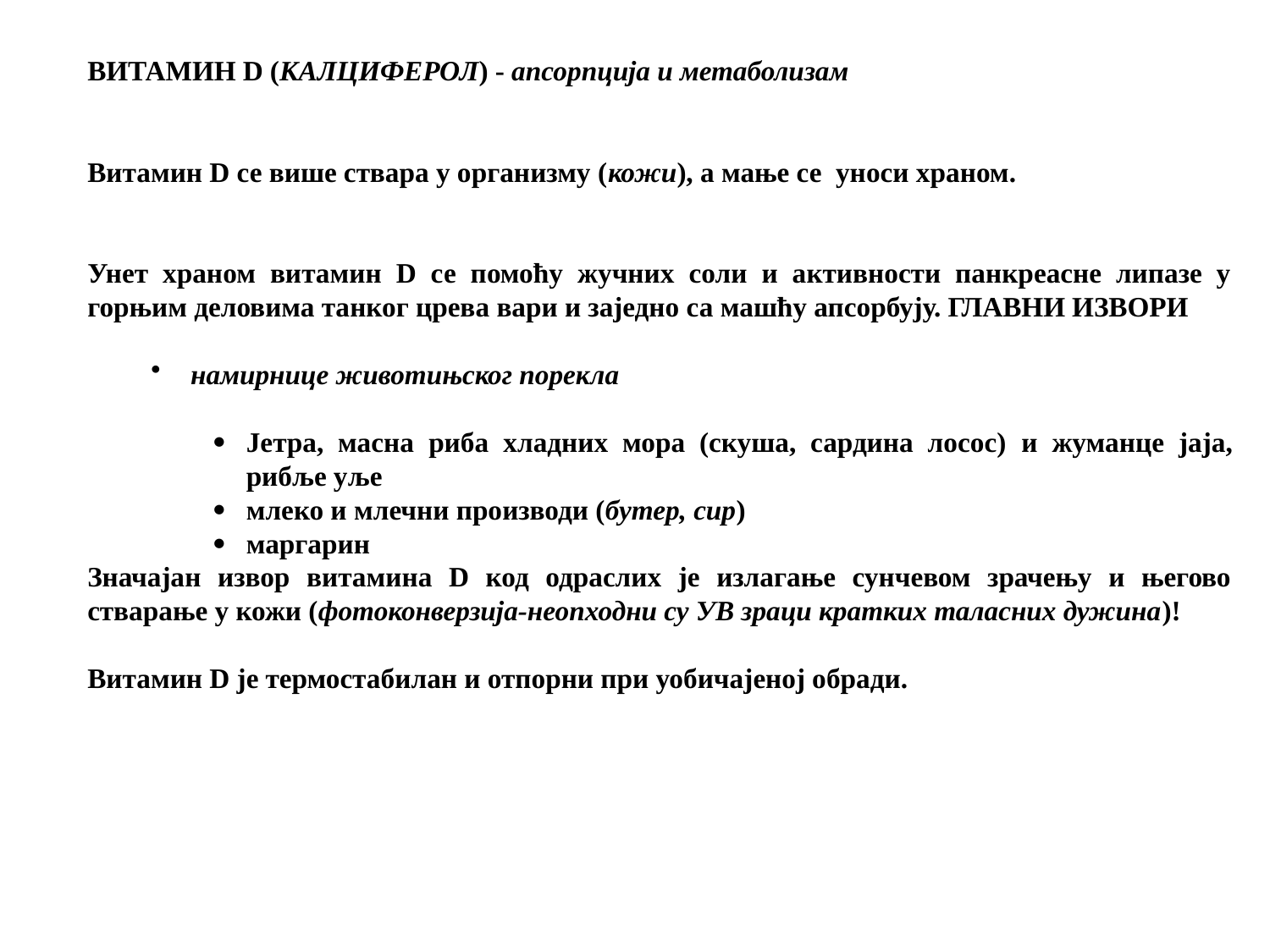

ВИТАМИН D (КАЛЦИФЕРОЛ) - апсорпција и метаболизам

Витамин D се више ствара у организму (кожи), а мање се  уноси храном.

Унет храном витамин D се помоћу жучних соли и активности панкреасне липазе у горњим деловима танког црева вари и заједно са машћу апсорбују. ГЛАВНИ ИЗВОРИ

намирнице животињског порекла

•	Јетра, масна риба хладних мора (скуша, сардина лосос) и жуманце јаја, рибље уље
•	млеко и млечни производи (бутер, сир)
•	маргарин
Значајан извор витамина D код одраслих је излагање сунчевом зрачењу и његово стварање у кожи (фотоконверзија-неопходни су УВ зраци кратких таласних дужина)!

Витамин D је термостабилан и отпорни при уобичајеној обради.